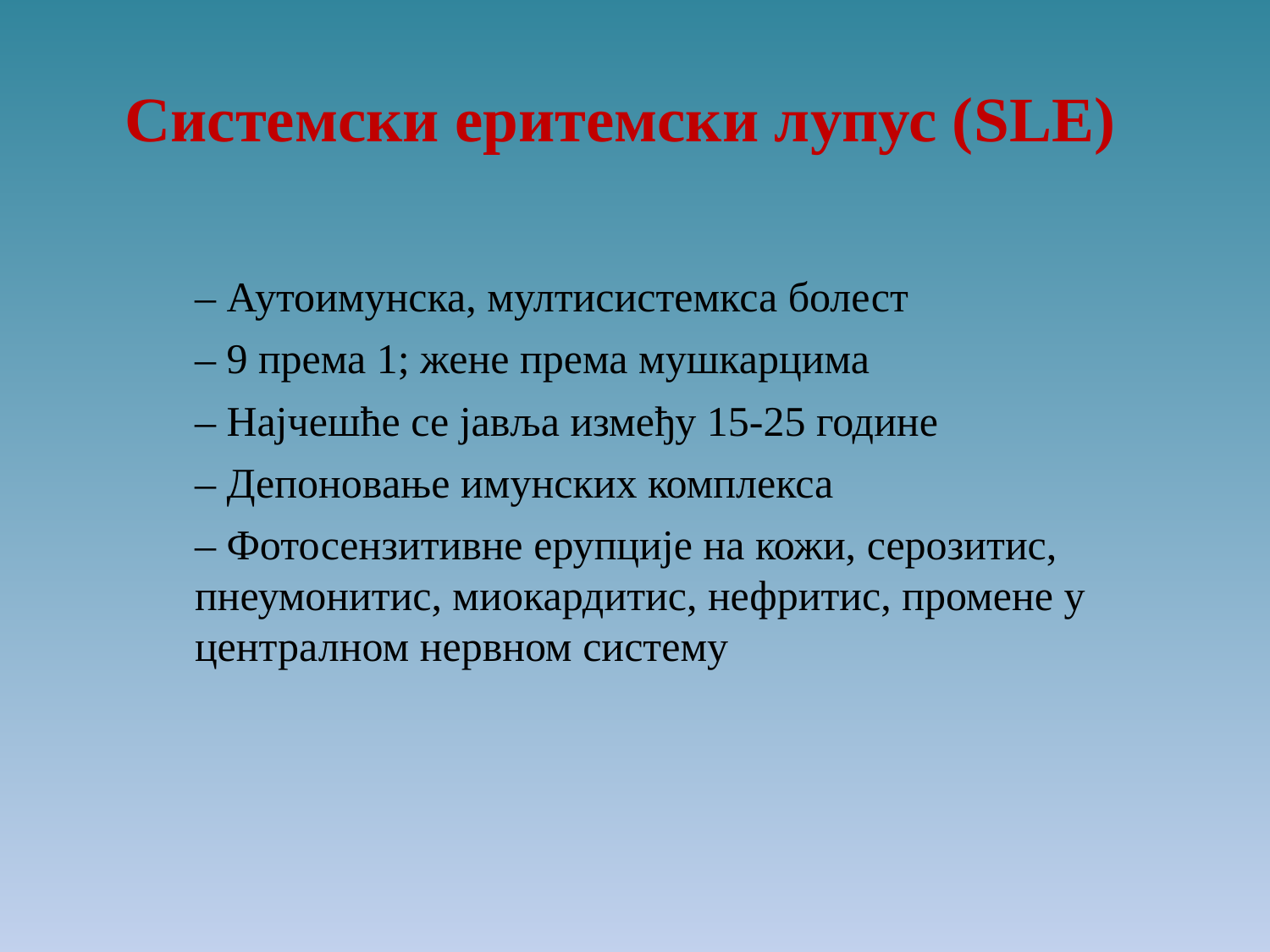

Системски еритемски лупус (SLE)
– Аутоимунска, мултисистемкса болест
– 9 према 1; жене према мушкарцима
– Најчешће се јавља између 15-25 године
– Депоновање имунских комплекса
– Фотосензитивне ерупције на кожи, серозитис,
пнеумонитис, миокардитис, нефритис, промене у
централном нервном систему